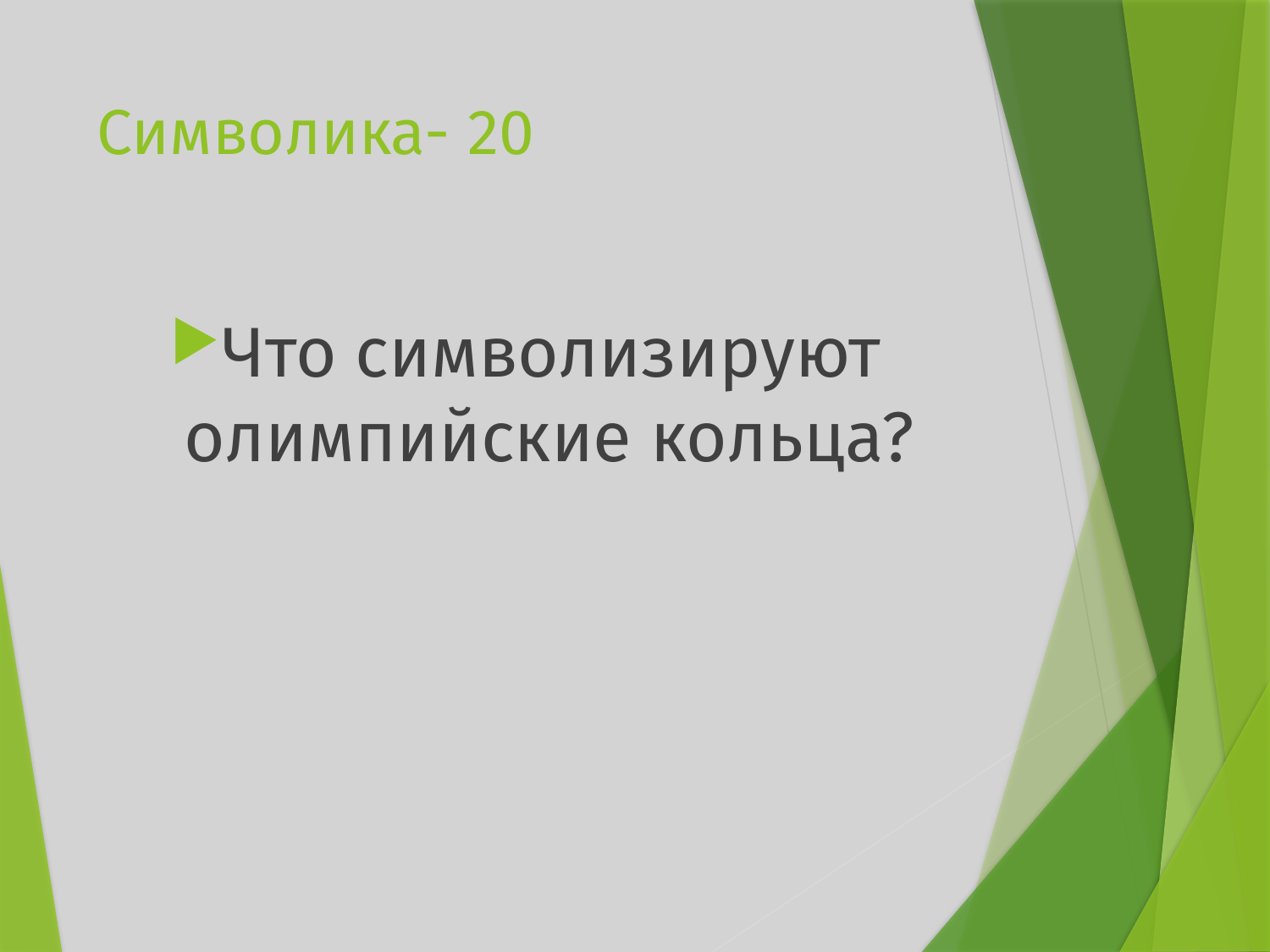

# Символика- 20
Что символизируют олимпийские кольца?